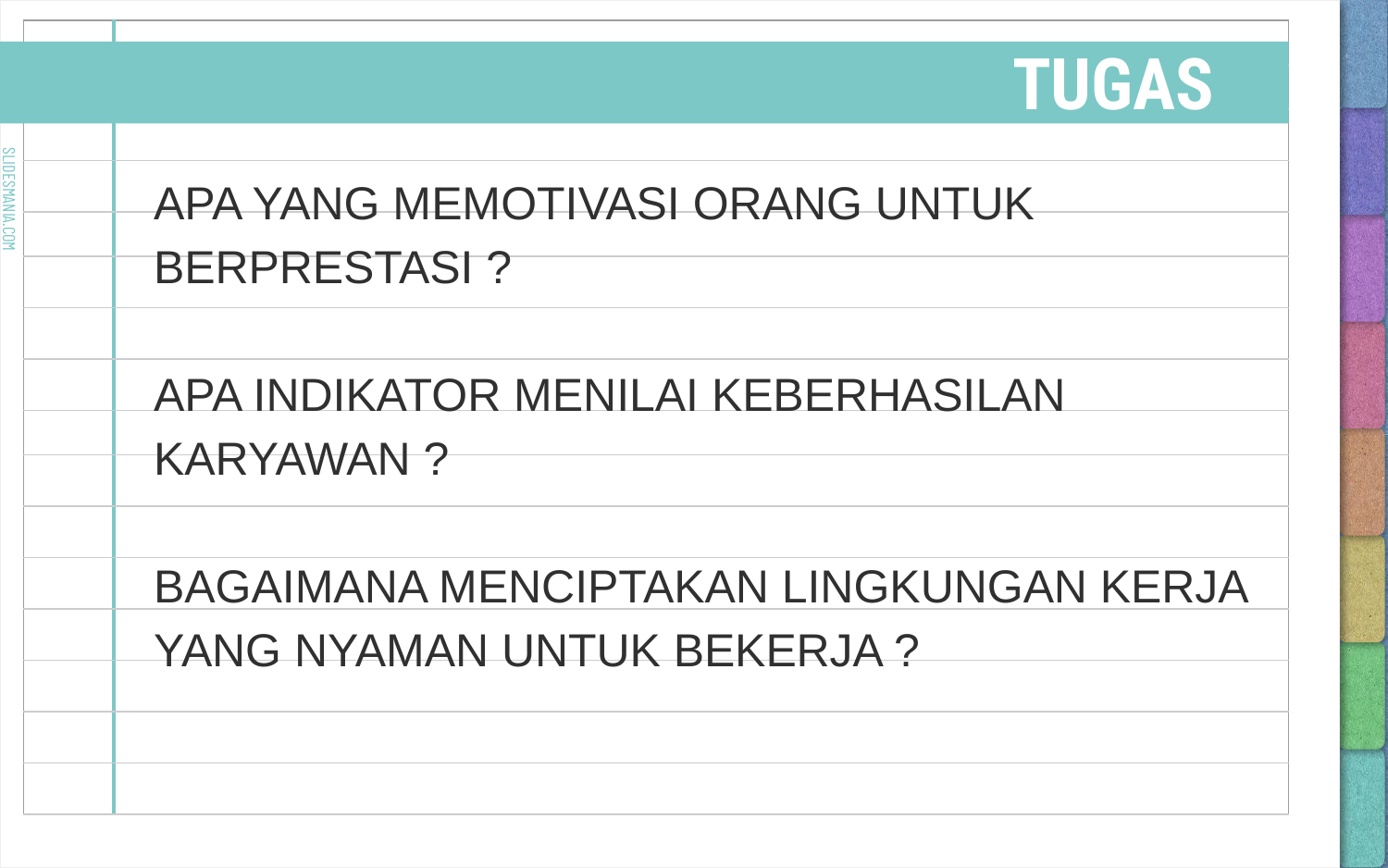

# TUGAS
APA YANG MEMOTIVASI ORANG UNTUK BERPRESTASI ?

APA INDIKATOR MENILAI KEBERHASILAN KARYAWAN ?

BAGAIMANA MENCIPTAKAN LINGKUNGAN KERJA YANG NYAMAN UNTUK BEKERJA ?